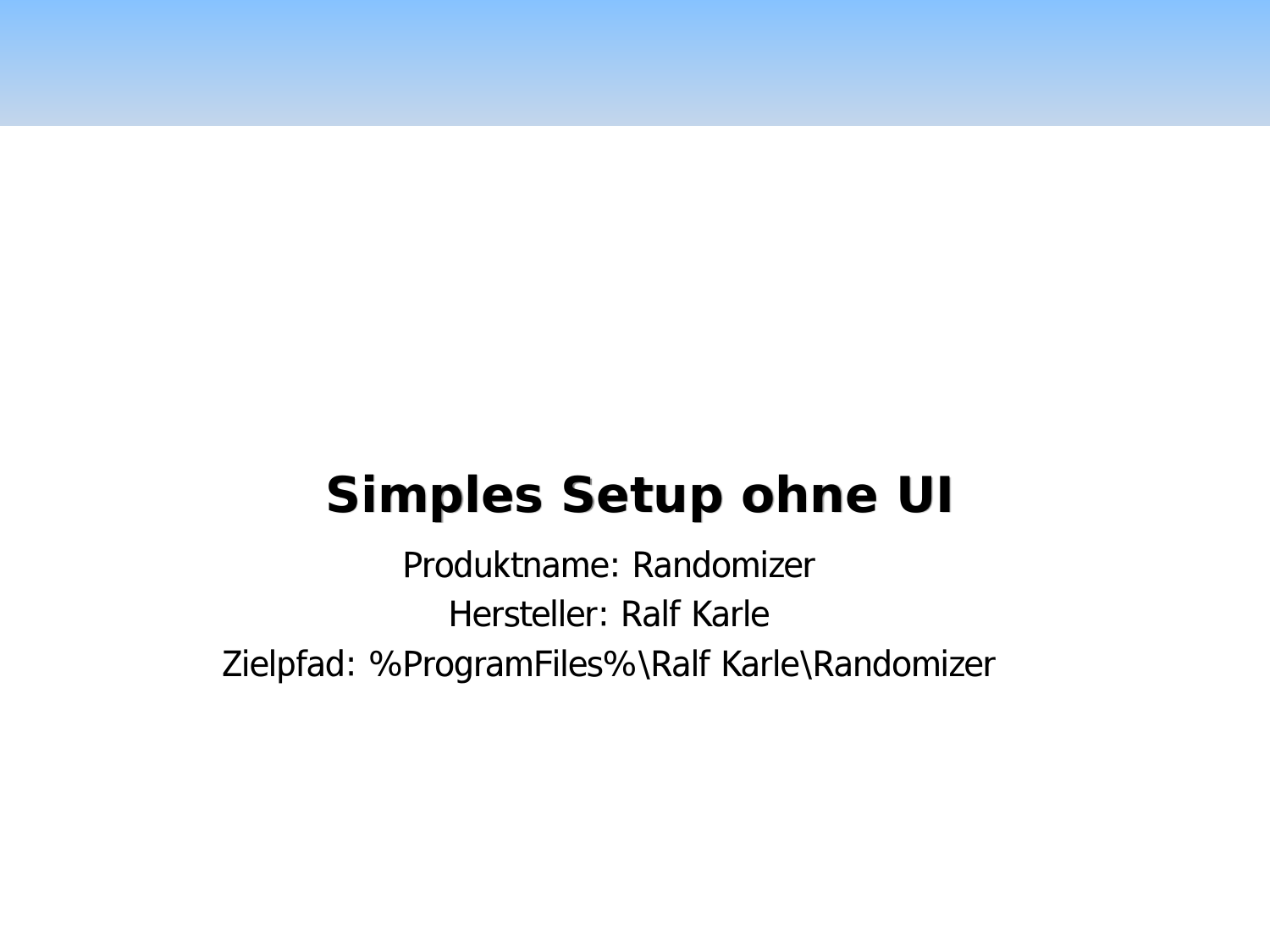

# Simples Setup ohne UI
Produktname: Randomizer
Hersteller: Ralf Karle
Zielpfad: %ProgramFiles%\Ralf Karle\Randomizer